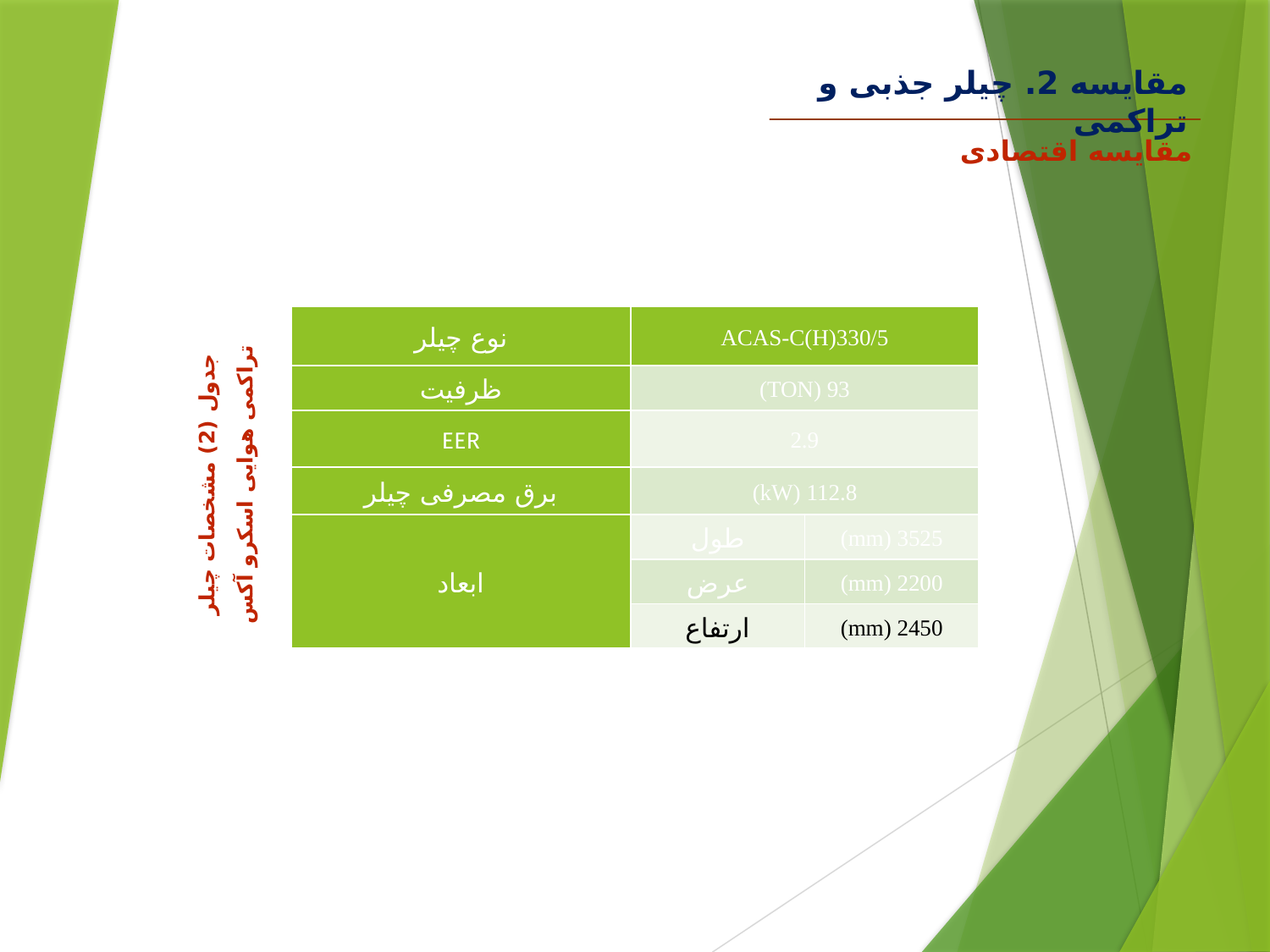

مقایسه 2. چیلر جذبی و تراکمی
مقایسه اقتصادی
| نوع چیلر | ACAS-C(H)330/5 |  |
| --- | --- | --- |
| ظرفیت | 93 (TON) |  |
| EER | 2.9 |  |
| برق مصرفی چیلر | 112.8 (kW) |  |
| ابعاد | طول | 3525 (mm) |
|  | عرض | 2200 (mm) |
|  | ارتفاع | 2450 (mm) |
جدول (2) مشخصات چیلر تراکمی هوایی اسکرو آکس